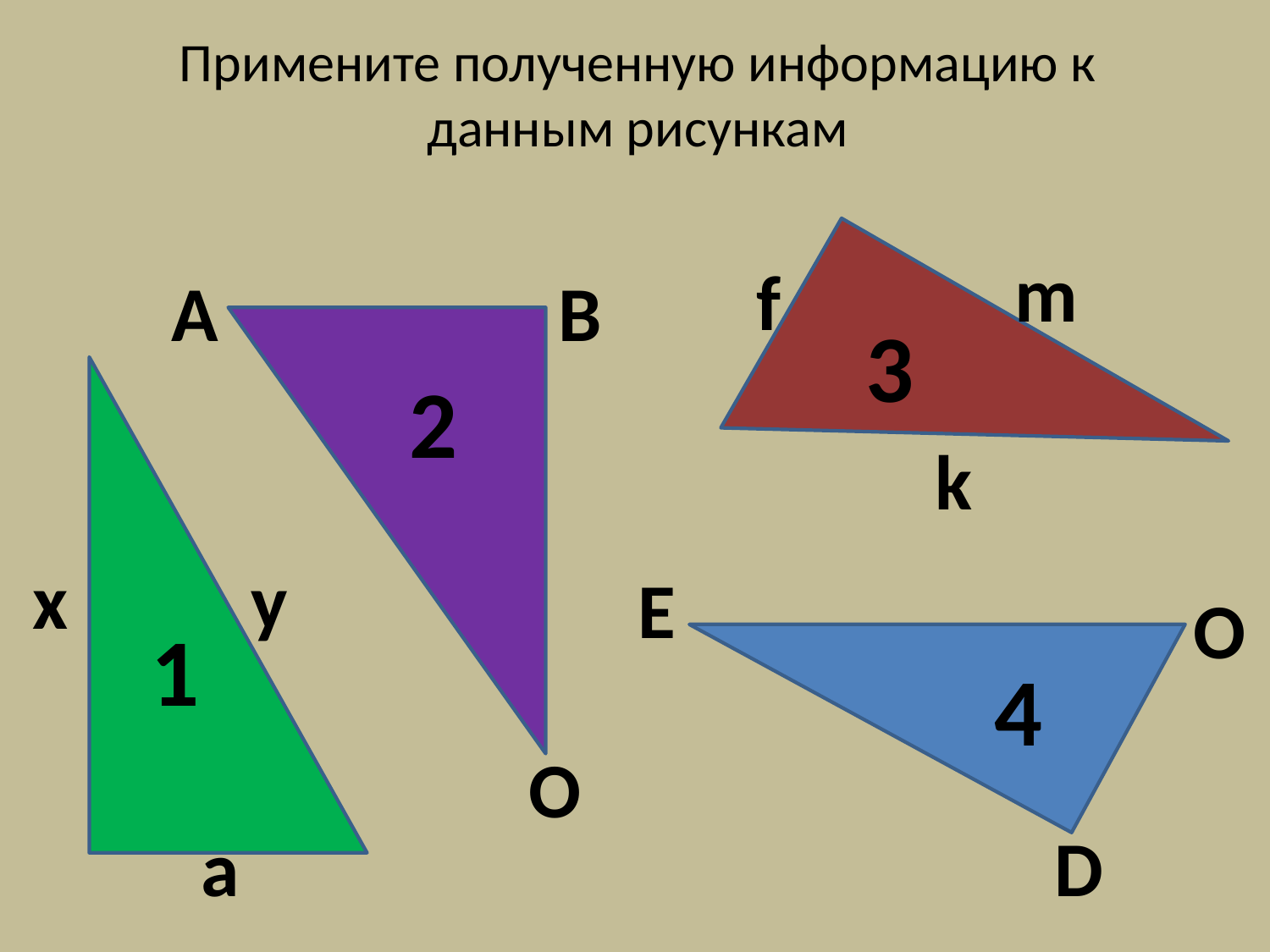

# Примените полученную информацию к данным рисункам

m
f
3
k
А
В

2
О

х
1
а
у

Е
О
4
D